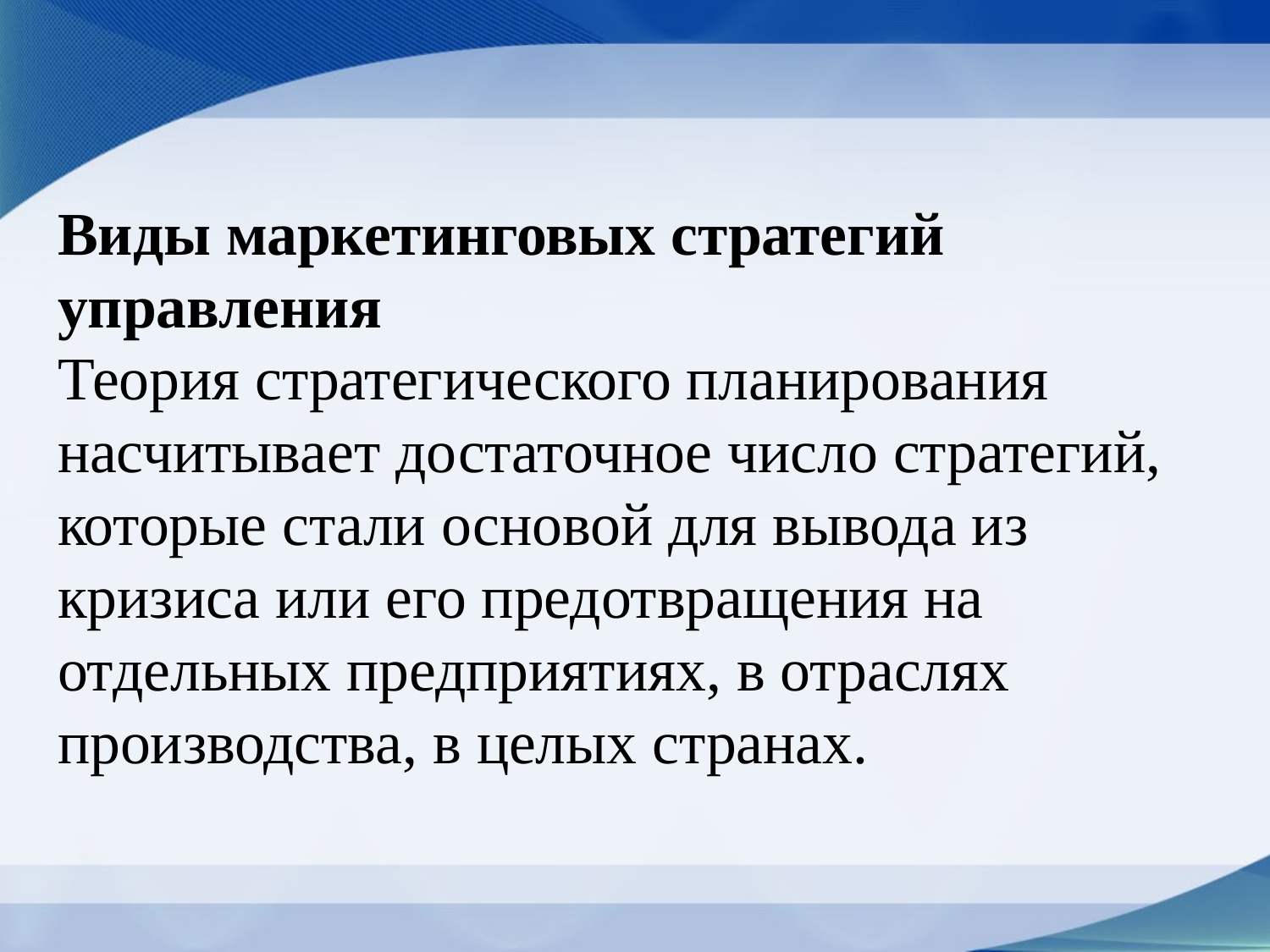

# Виды маркетинговых стратегий управления Теория стратегического планирования насчитывает достаточное число стратегий, которые стали основой для вывода из кризиса или его предотвращения на отдельных предприятиях, в отраслях производства, в целых странах.